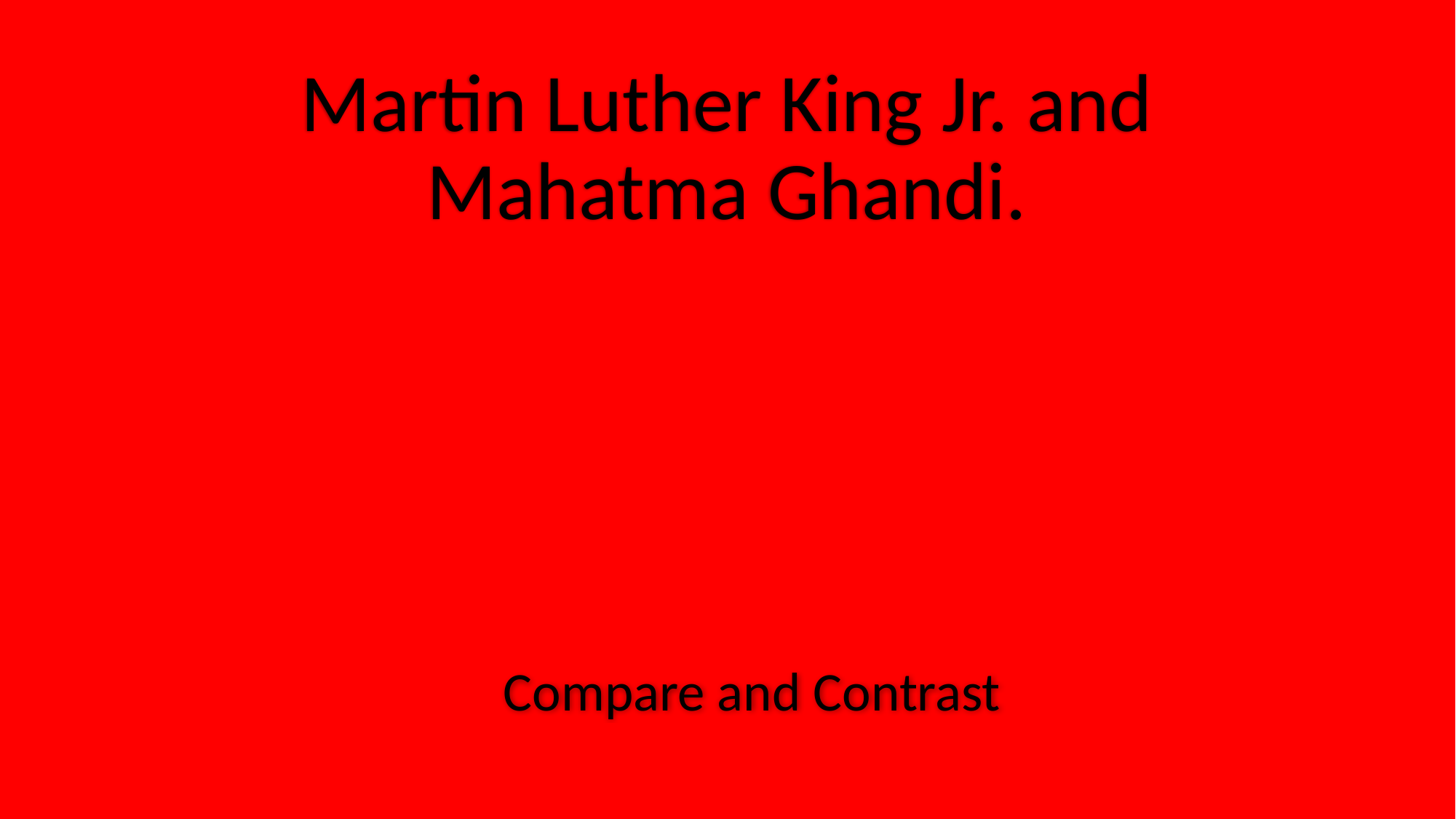

# Martin Luther King Jr. and Mahatma Ghandi.
Compare and Contrast